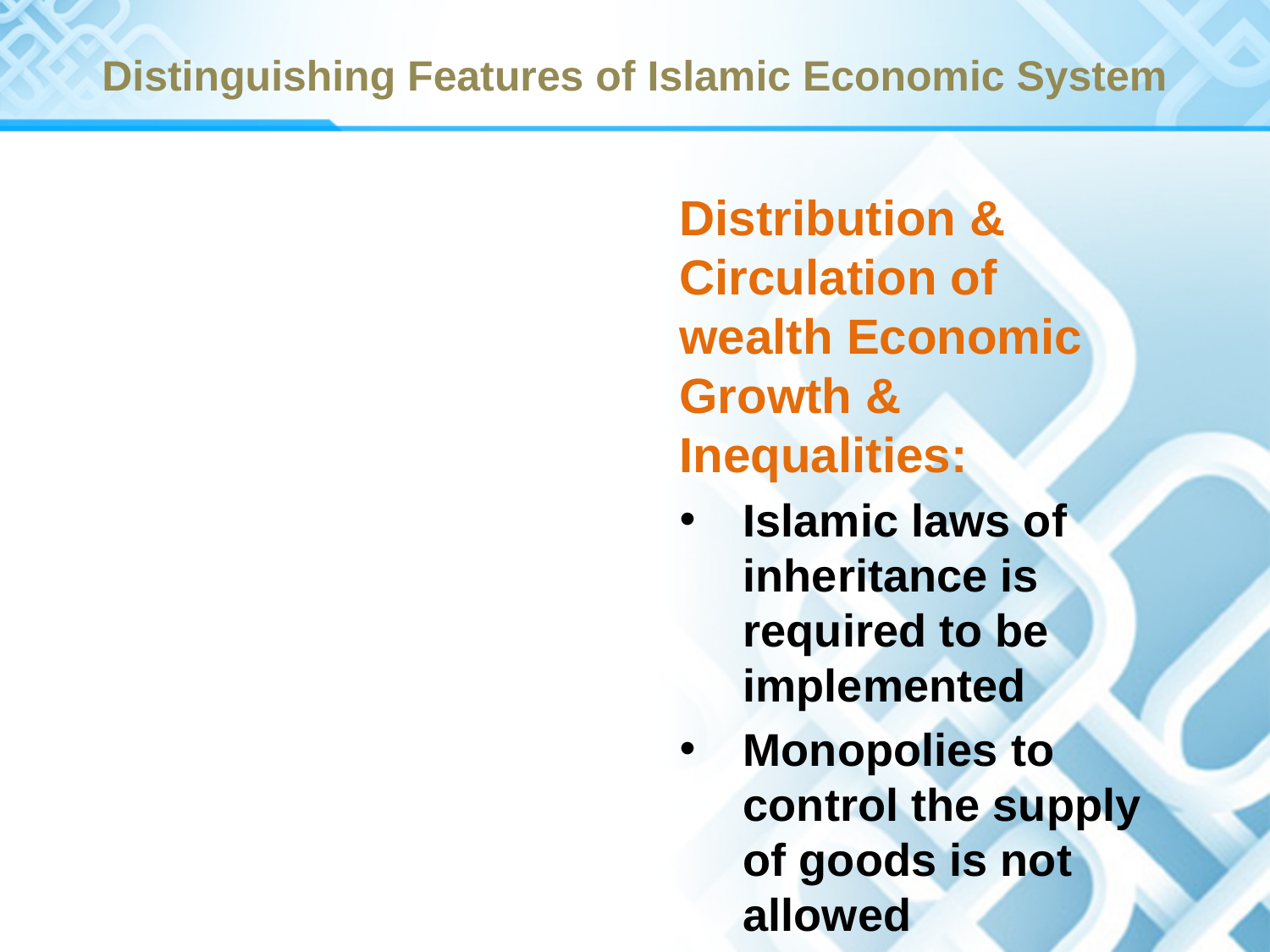

Distinguishing Features of Islamic Economic System
Distribution & Circulation of wealth Economic Growth & Inequalities:
Islamic laws of inheritance is required to be implemented
Monopolies to control the supply of goods is not allowed